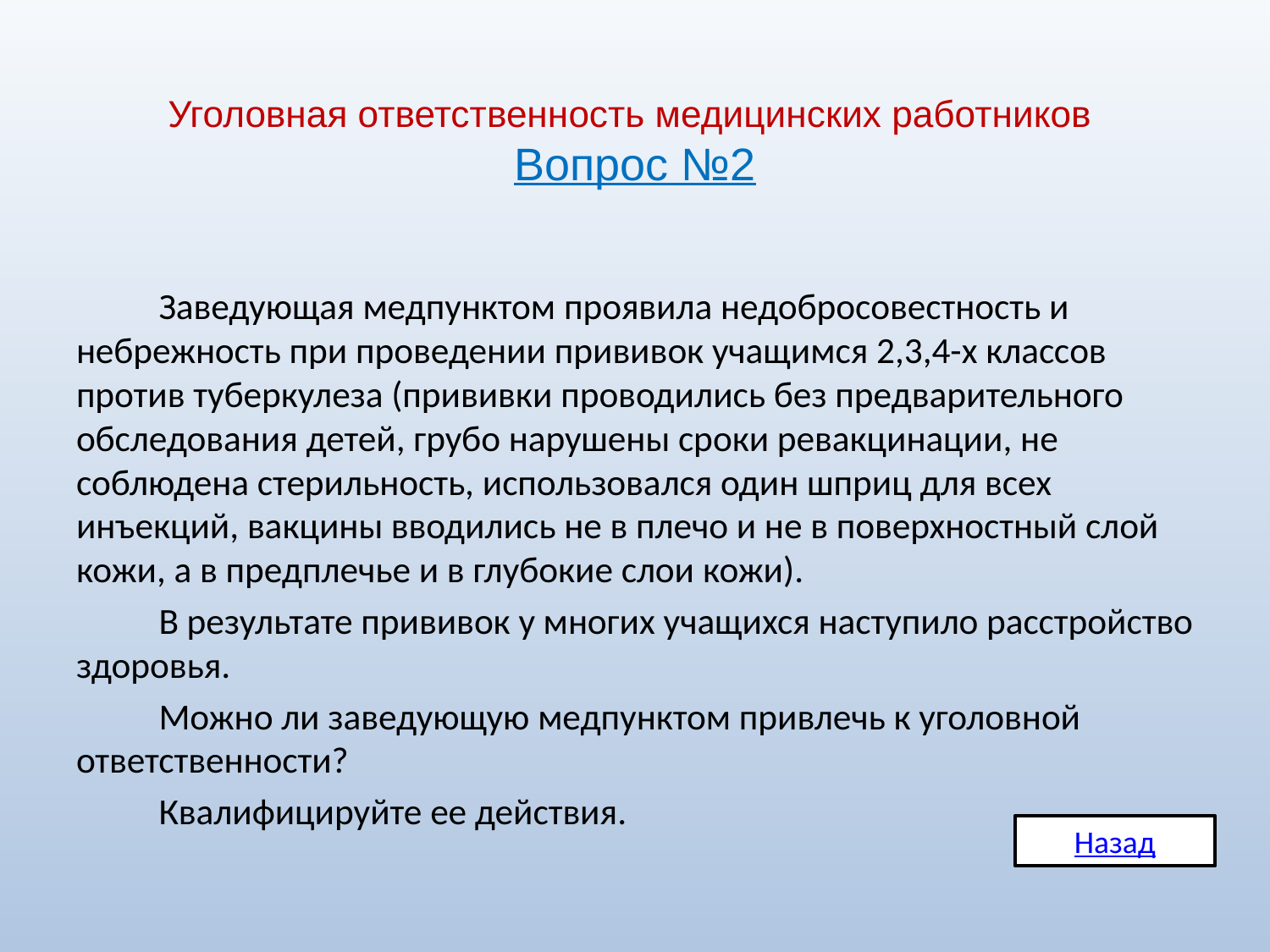

# Уголовная ответственность медицинских работников Вопрос №2
	Заведующая медпунктом проявила недобросовестность и небрежность при проведении прививок учащимся 2,3,4-х классов против туберкулеза (прививки проводились без предварительного обследования детей, грубо нарушены сроки ревакцинации, не соблюдена стерильность, использовался один шприц для всех инъекций, вакцины вводились не в плечо и не в поверхностный слой кожи, а в предплечье и в глубокие слои кожи).
	В результате прививок у многих учащихся наступило расстройство здоровья.
	Можно ли заведующую медпунктом привлечь к уголовной ответственности?
	Квалифицируйте ее действия.

Назад